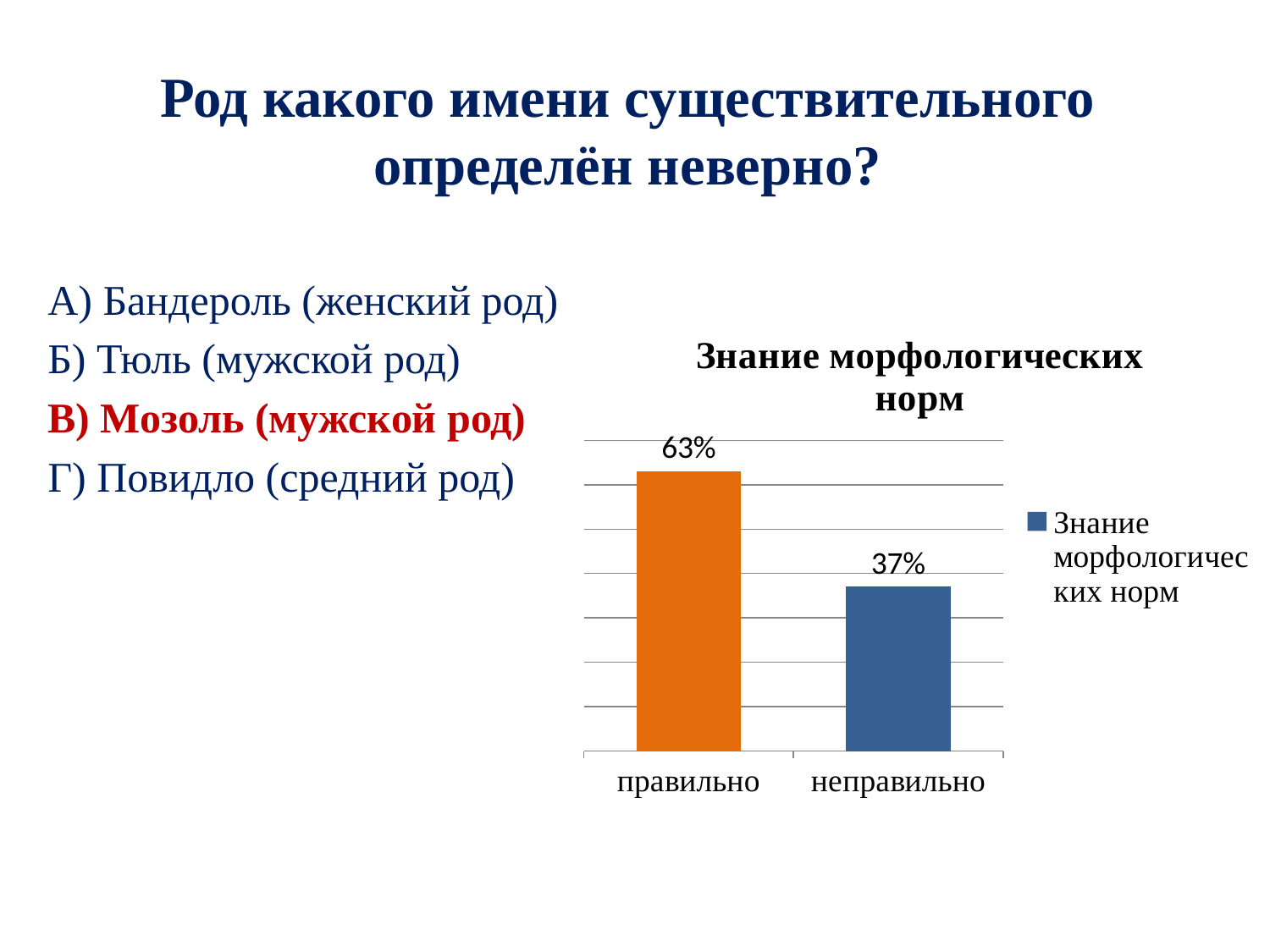

# Род какого имени существительного  определён неверно?
А) Бандероль (женский род)
Б) Тюль (мужской род)
В) Мозоль (мужской род)
Г) Повидло (средний род)

### Chart: Знание морфологических норм

| Category | Знание морфологических норм |
|---|---|
| правильно | 0.6300000000000002 |
| неправильно | 0.3700000000000001 |